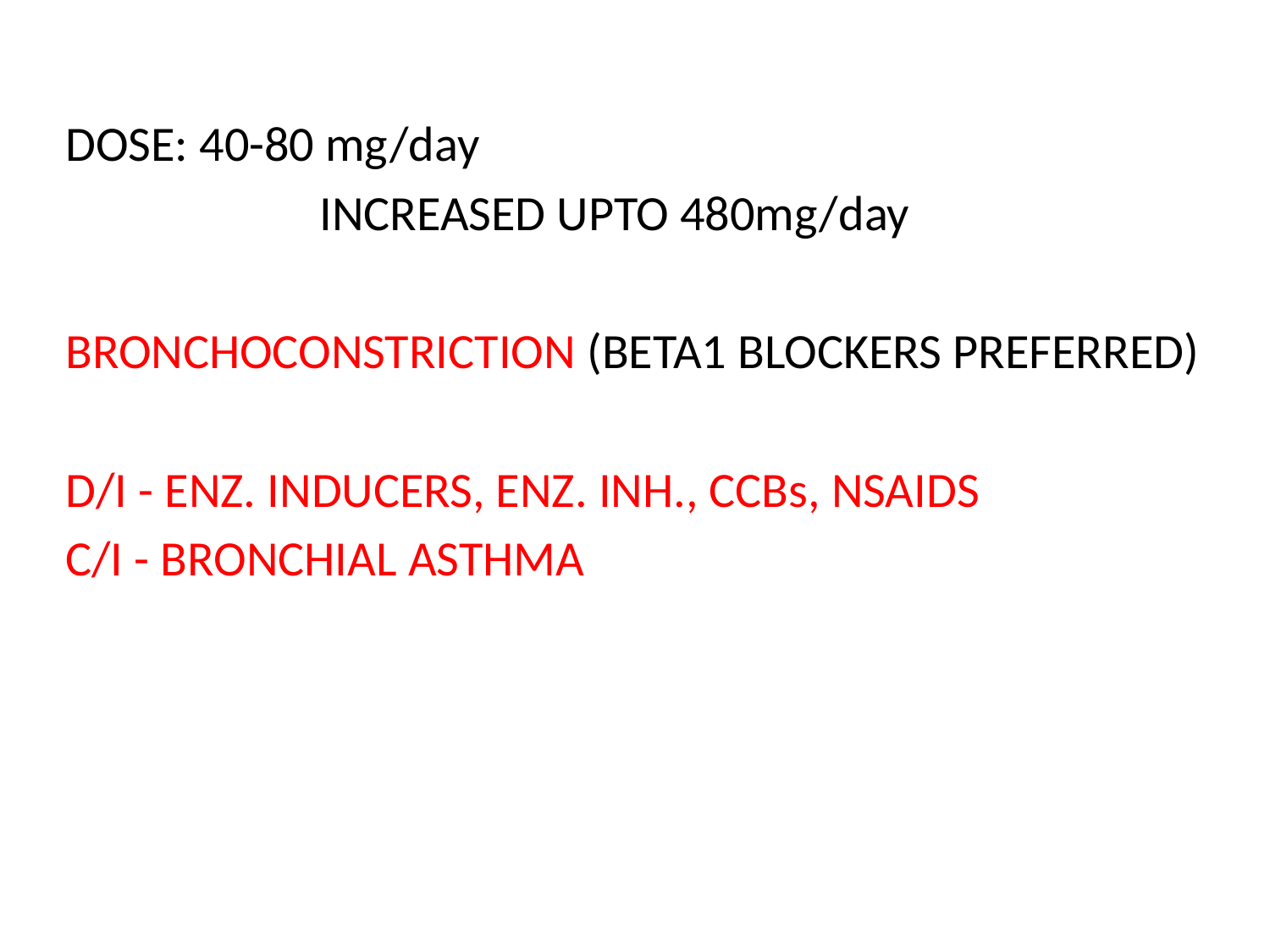

DOSE: 40-80 mg/day
		INCREASED UPTO 480mg/day

BRONCHOCONSTRICTION (BETA1 BLOCKERS PREFERRED)

D/I - ENZ. INDUCERS, ENZ. INH., CCBs, NSAIDS
C/I - BRONCHIAL ASTHMA